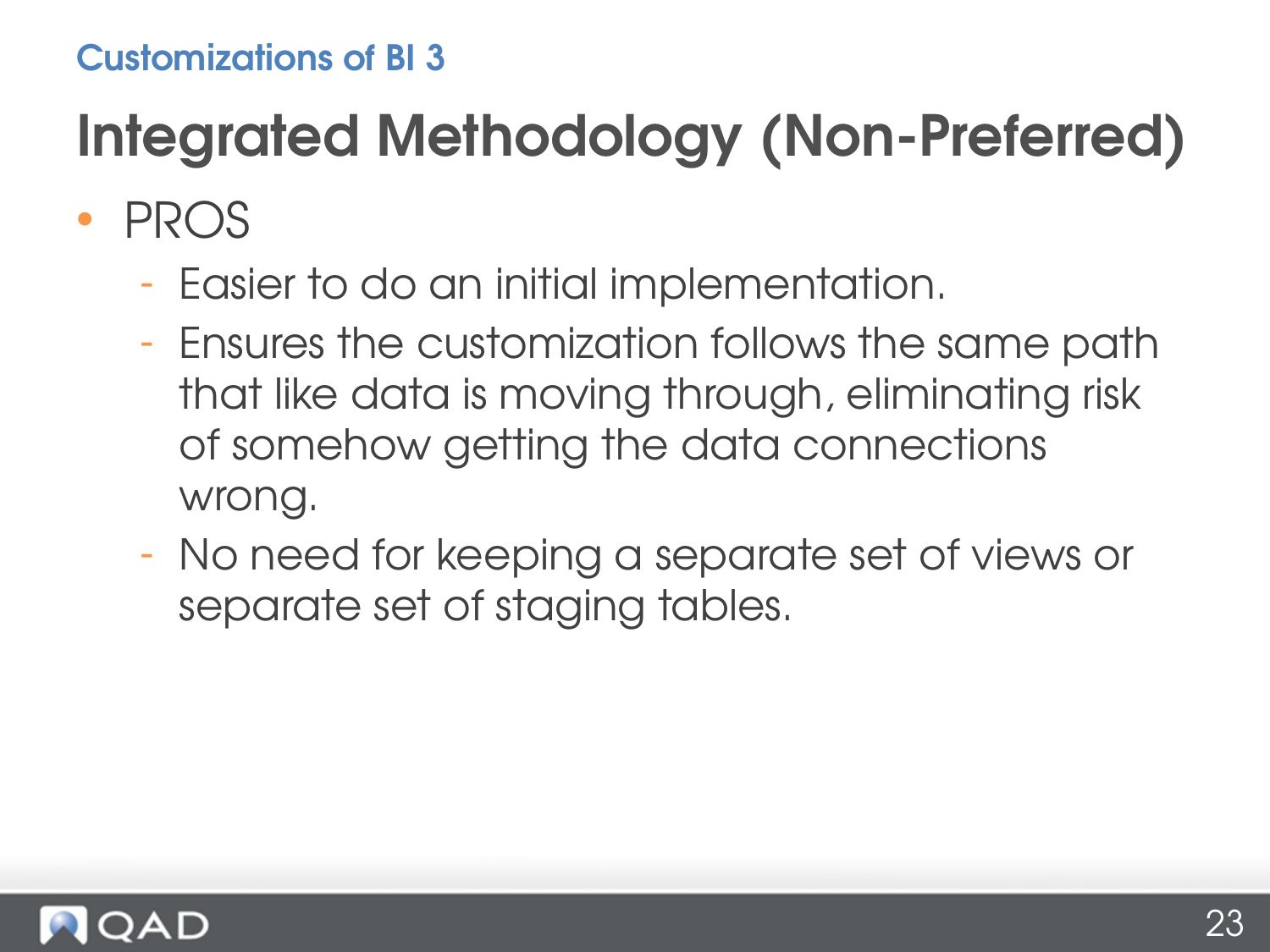

Customizations of BI 3
# Integrated Methodology (Non-Preferred)
PROS
Easier to do an initial implementation.
Ensures the customization follows the same path that like data is moving through, eliminating risk of somehow getting the data connections wrong.
No need for keeping a separate set of views or separate set of staging tables.
23